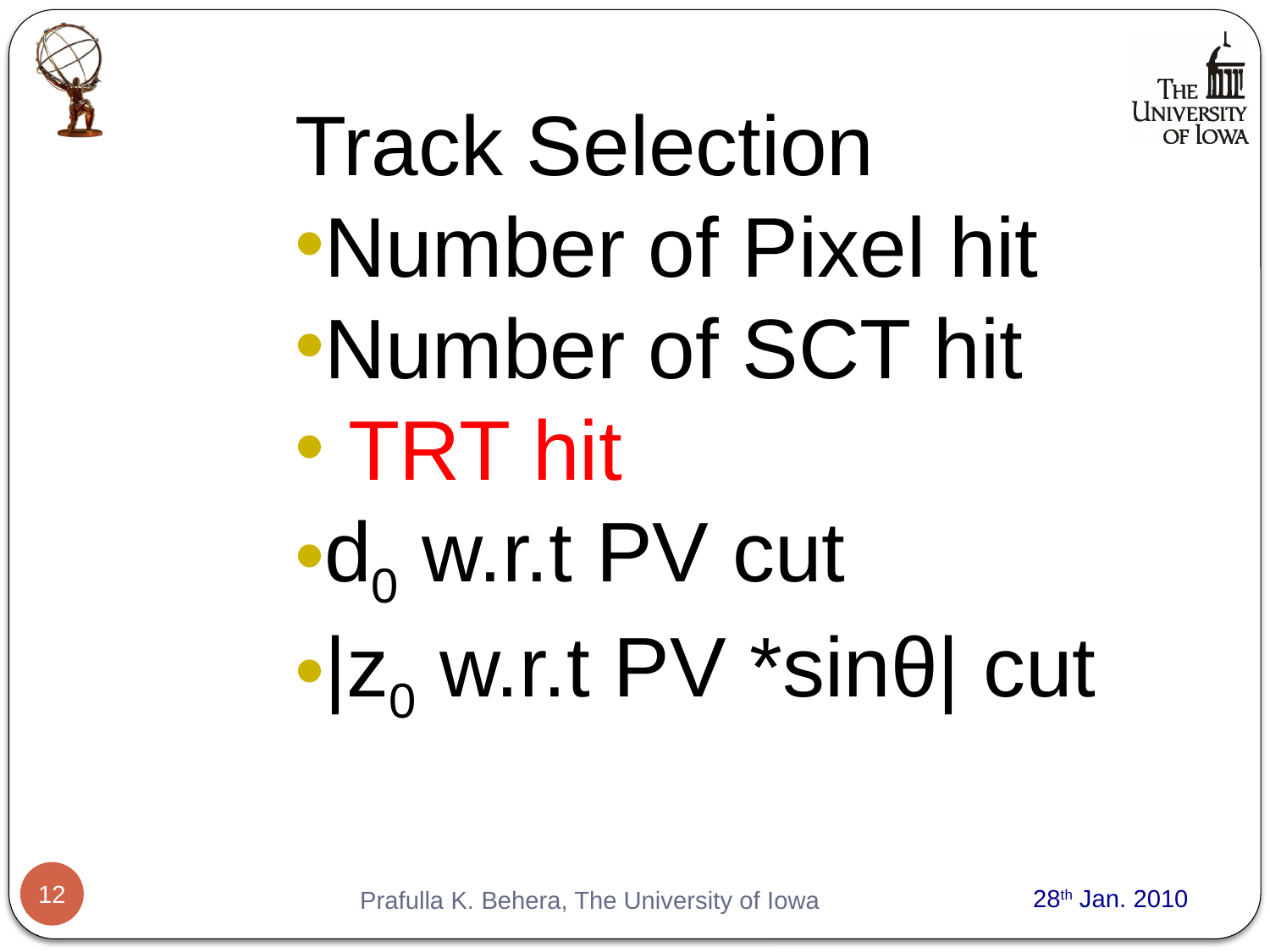

Track Selection
Number of Pixel hit
Number of SCT hit
 TRT hit
d0 w.r.t PV cut
|z0 w.r.t PV *sinθ| cut

12
28th Jan. 2010
Prafulla K. Behera, The University of Iowa